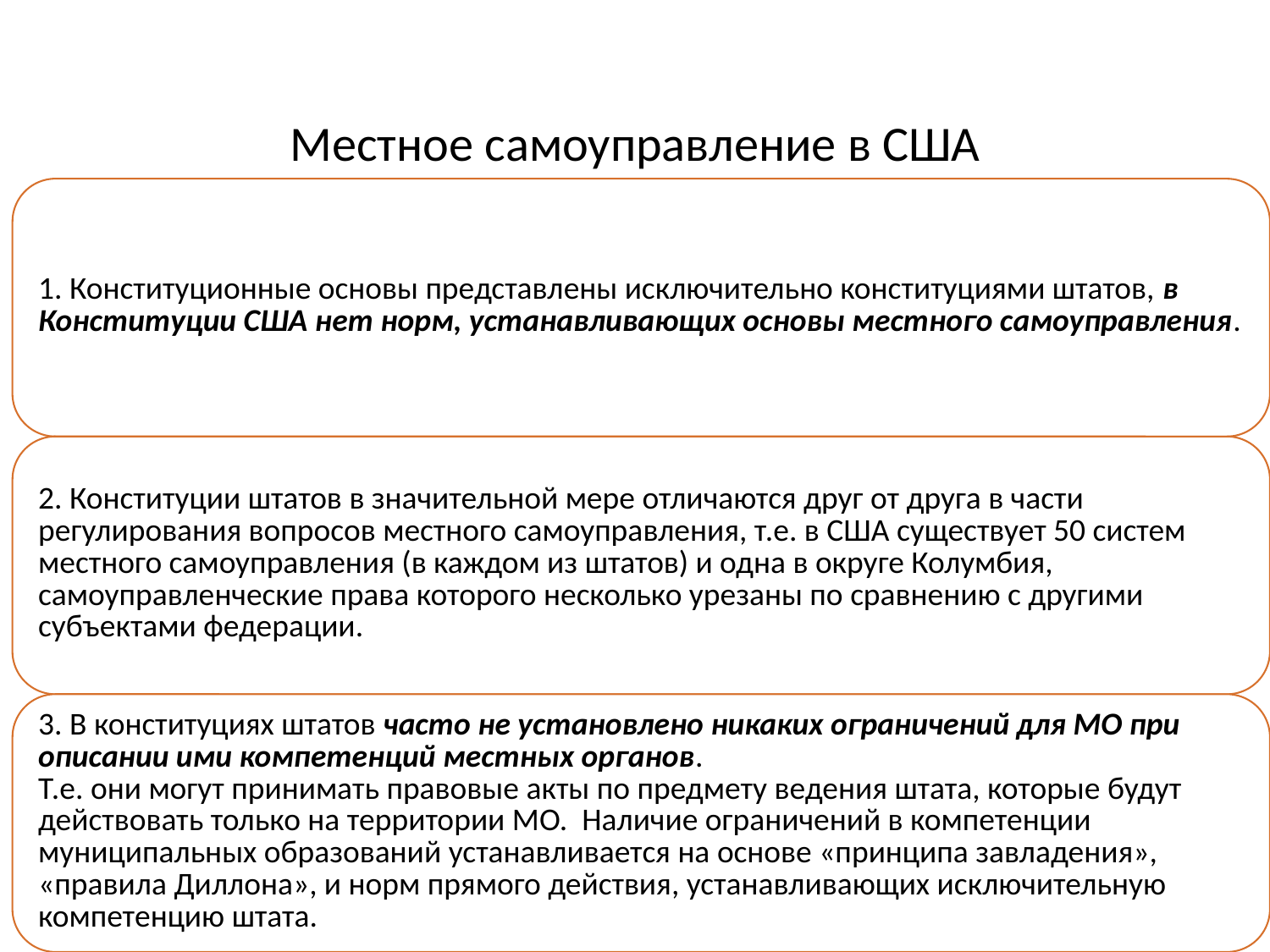

# Местное самоуправление в США
1. Конституционные основы представлены исключительно конституциями штатов, в Конституции США нет норм, устанавливающих основы местного самоуправления.
2. Конституции штатов в значительной мере отличаются друг от друга в части регулирования вопросов местного самоуправления, т.е. в США существует 50 систем местного самоуправления (в каждом из штатов) и одна в округе Колумбия, самоуправленческие права которого несколько урезаны по сравнению с другими субъектами федерации.
3. В конституциях штатов часто не установлено никаких ограничений для МО при описании ими компетенций местных органов.
Т.е. они могут принимать правовые акты по предмету ведения штата, которые будут действовать только на территории МО.  Наличие ограничений в компетенции муниципальных образований устанавливается на основе «принципа завладения», «правила Диллона», и норм прямого действия, устанавливающих исключительную компетенцию штата.